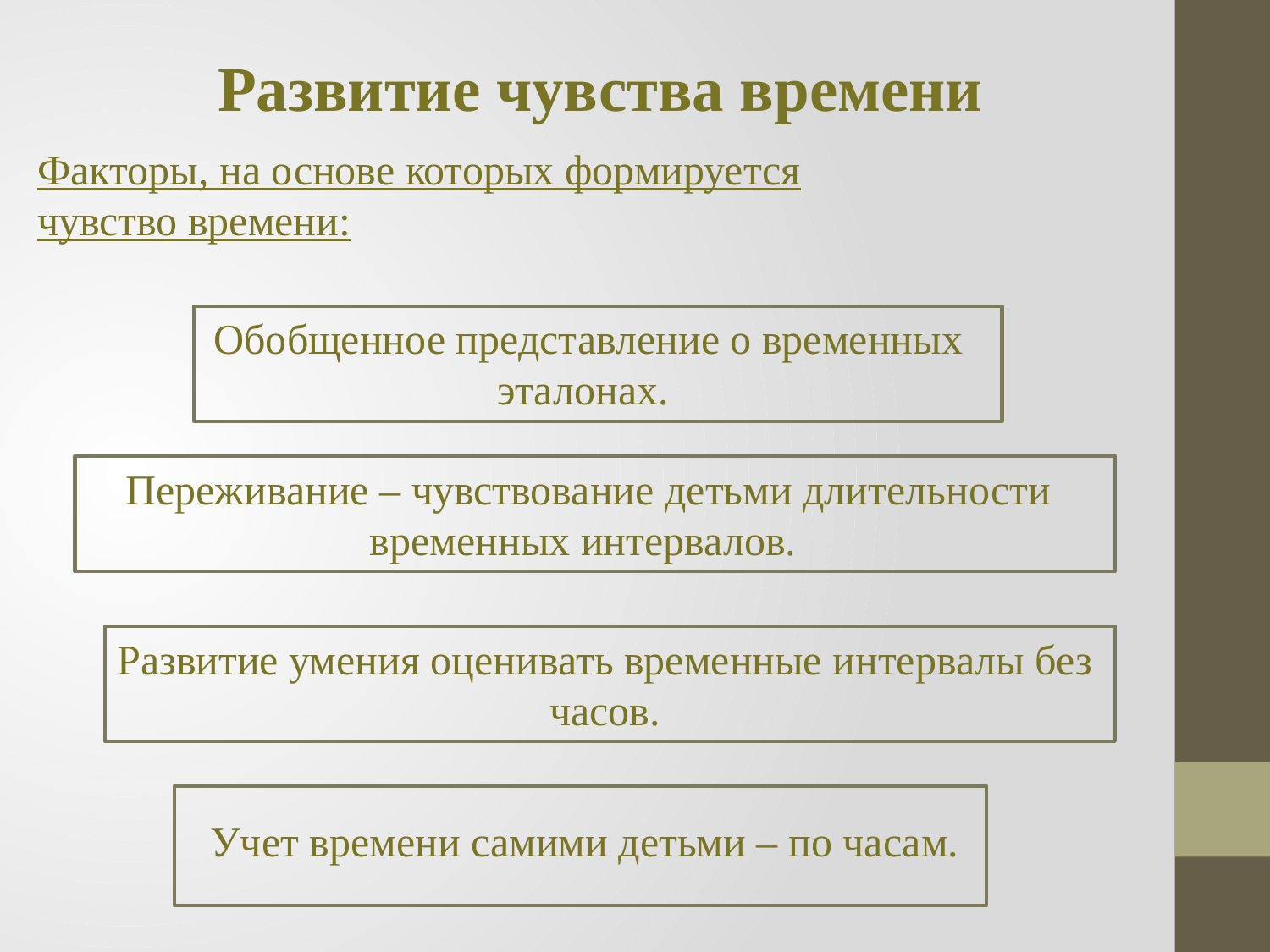

Развитие чувства времени
Факторы, на основе которых формируется чувство времени:
Обобщенное представление о временных эталонах.

Переживание – чувствование детьми длительности временных интервалов.

Развитие умения оценивать временные интервалы без часов.

Учет времени самими детьми – по часам.